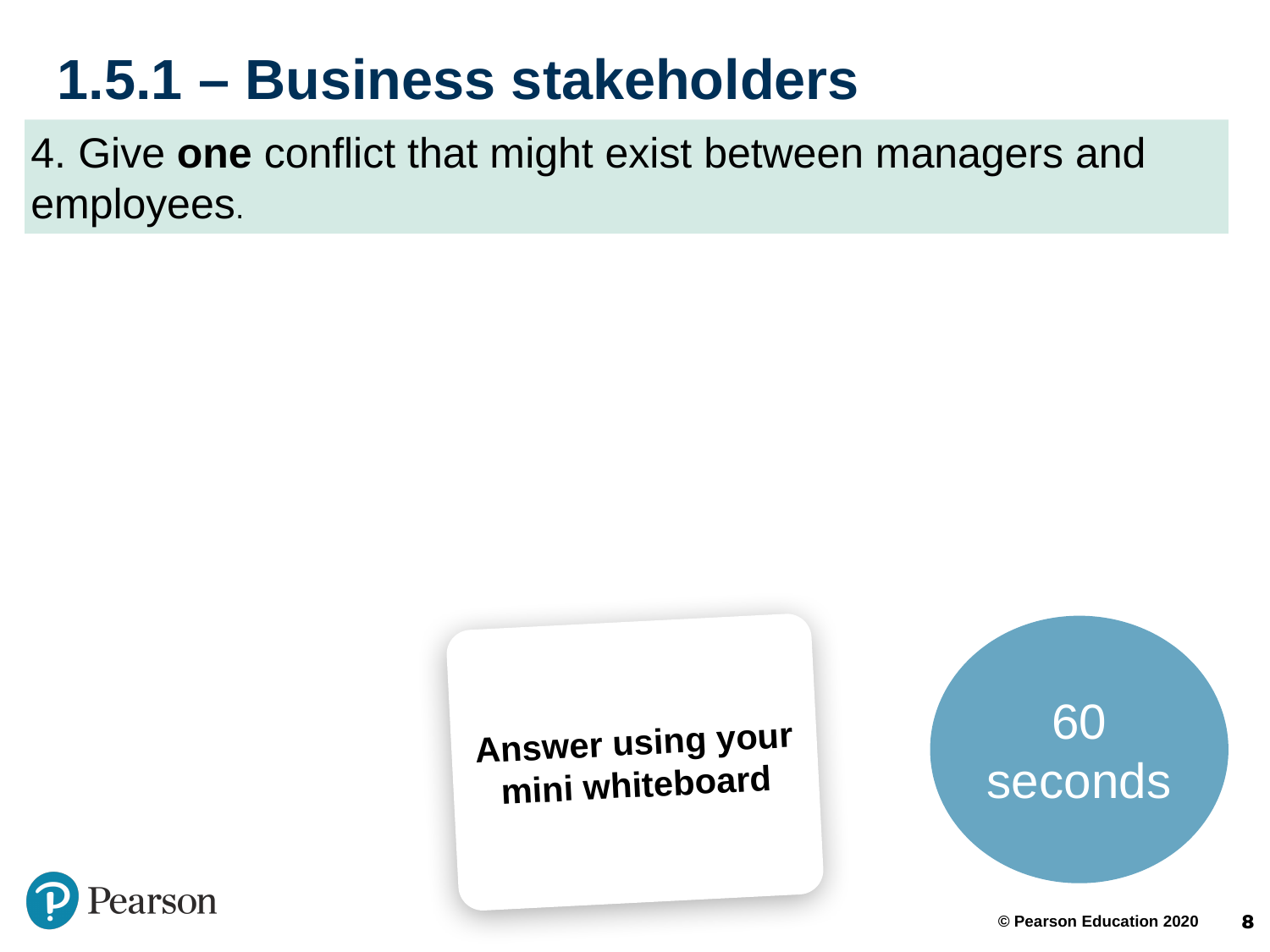

# 1.5.1 – Business stakeholders
4. Give one conflict that might exist between managers and employees.

60 seconds

Answer using your mini whiteboard

8